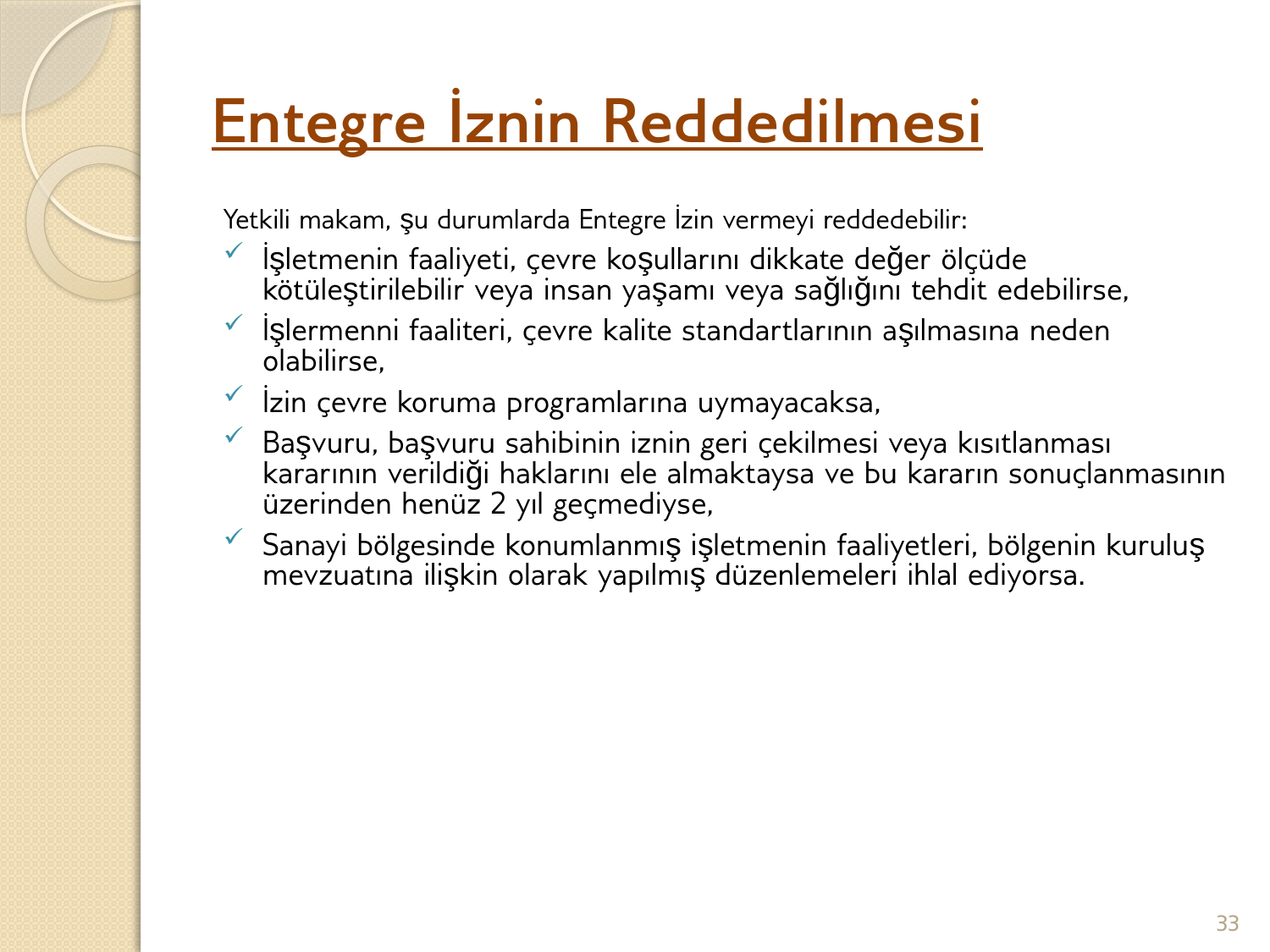

# Entegre İznin Reddedilmesi
Yetkili makam, şu durumlarda Entegre İzin vermeyi reddedebilir:
İşletmenin faaliyeti, çevre koşullarını dikkate değer ölçüde kötüleştirilebilir veya insan yaşamı veya sağlığını tehdit edebilirse,
İşlermenni faaliteri, çevre kalite standartlarının aşılmasına neden olabilirse,
İzin çevre koruma programlarına uymayacaksa,
Başvuru, başvuru sahibinin iznin geri çekilmesi veya kısıtlanması kararının verildiği haklarını ele almaktaysa ve bu kararın sonuçlanmasının üzerinden henüz 2 yıl geçmediyse,
Sanayi bölgesinde konumlanmış işletmenin faaliyetleri, bölgenin kuruluş mevzuatına ilişkin olarak yapılmış düzenlemeleri ihlal ediyorsa.
33